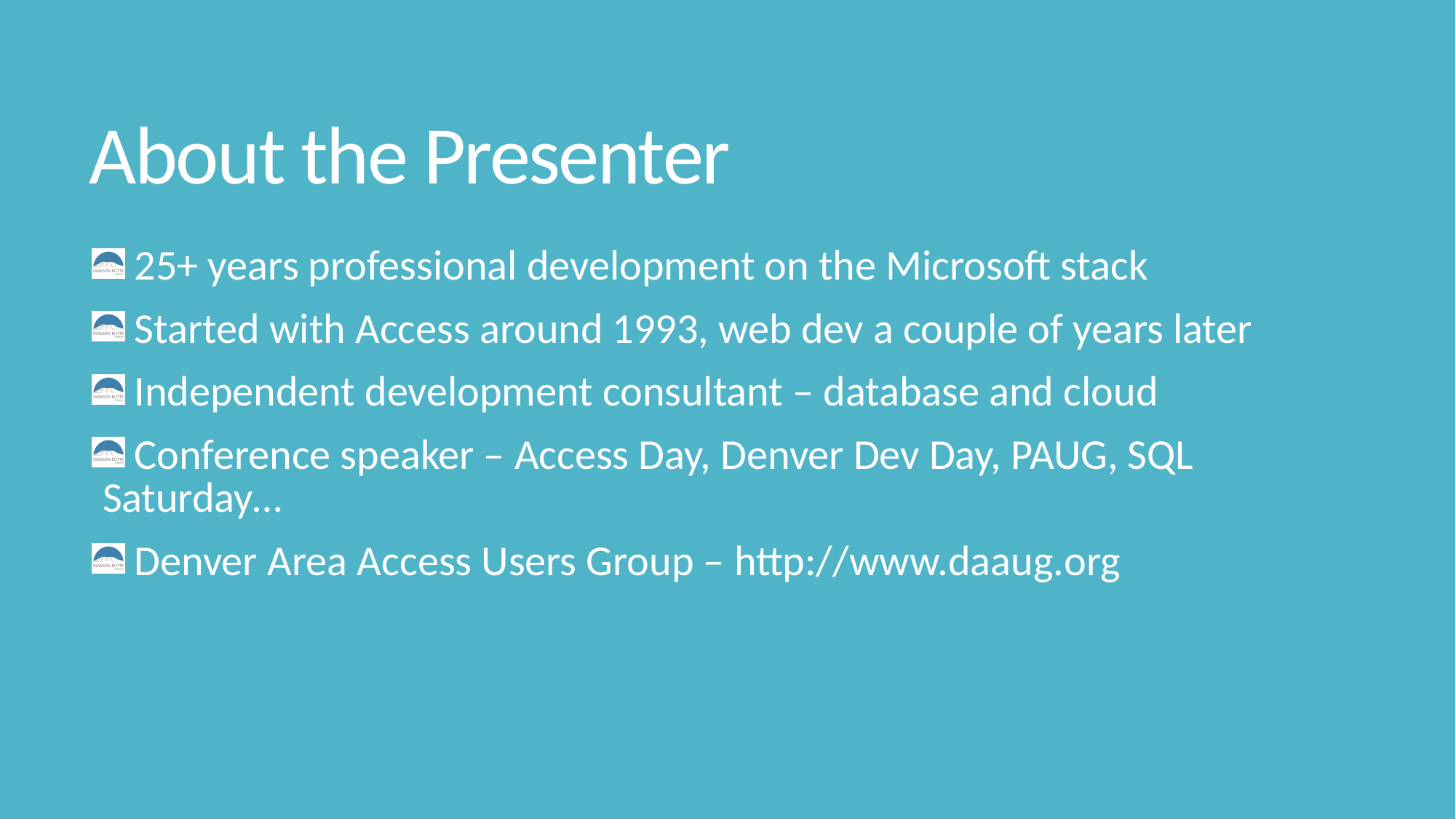

# About the Presenter
 25+ years professional development on the Microsoft stack
 Started with Access around 1993, web dev a couple of years later
 Independent development consultant – database and cloud
 Conference speaker – Access Day, Denver Dev Day, PAUG, SQL Saturday…
 Denver Area Access Users Group – http://www.daaug.org